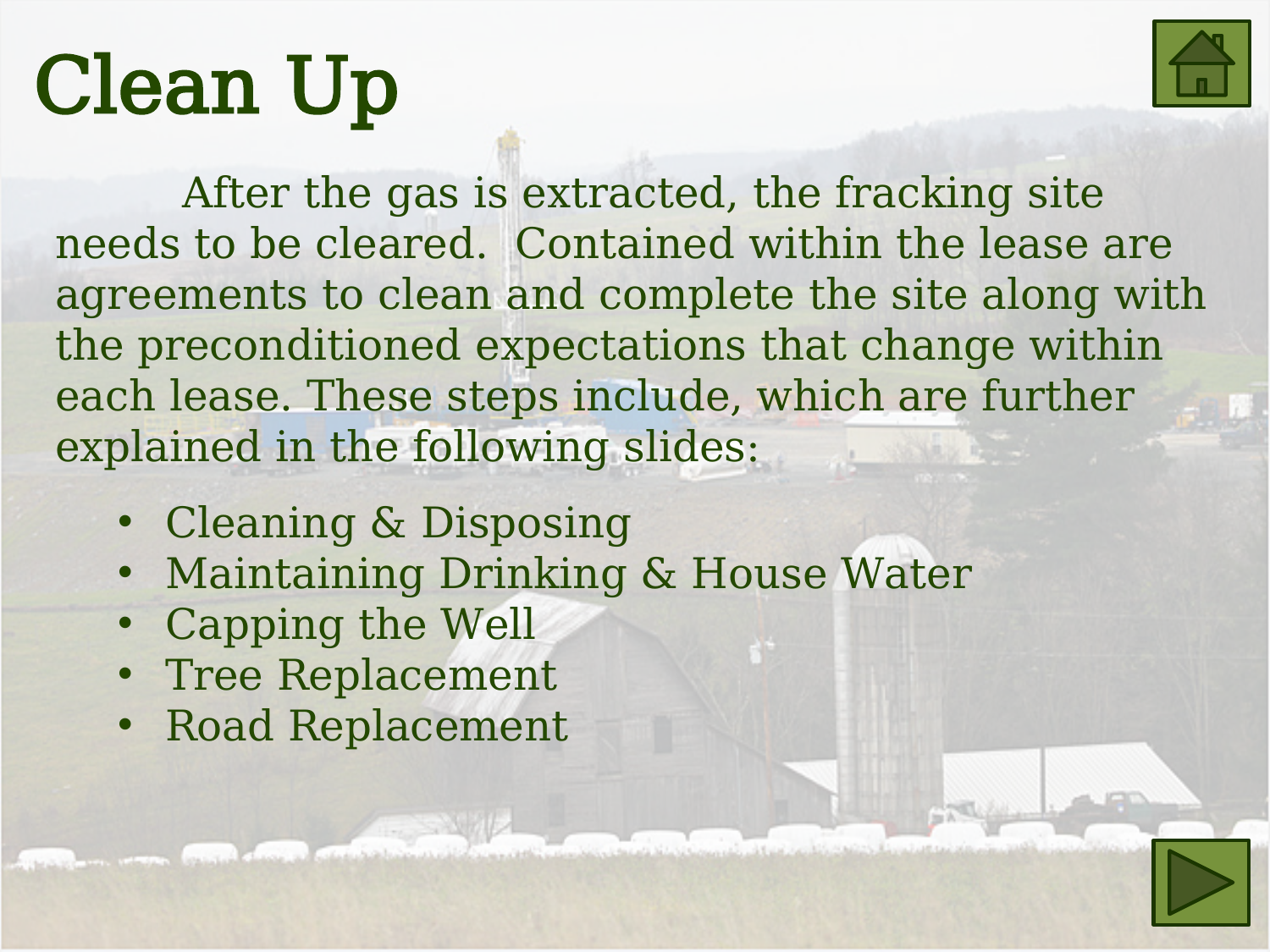

# Clean Up

	After the gas is extracted, the fracking site needs to be cleared.  Contained within the lease are agreements to clean and complete the site along with the preconditioned expectations that change within each lease. These steps include, which are further explained in the following slides:

Cleaning & Disposing
Maintaining Drinking & House Water
Capping the Well
Tree Replacement
Road Replacement